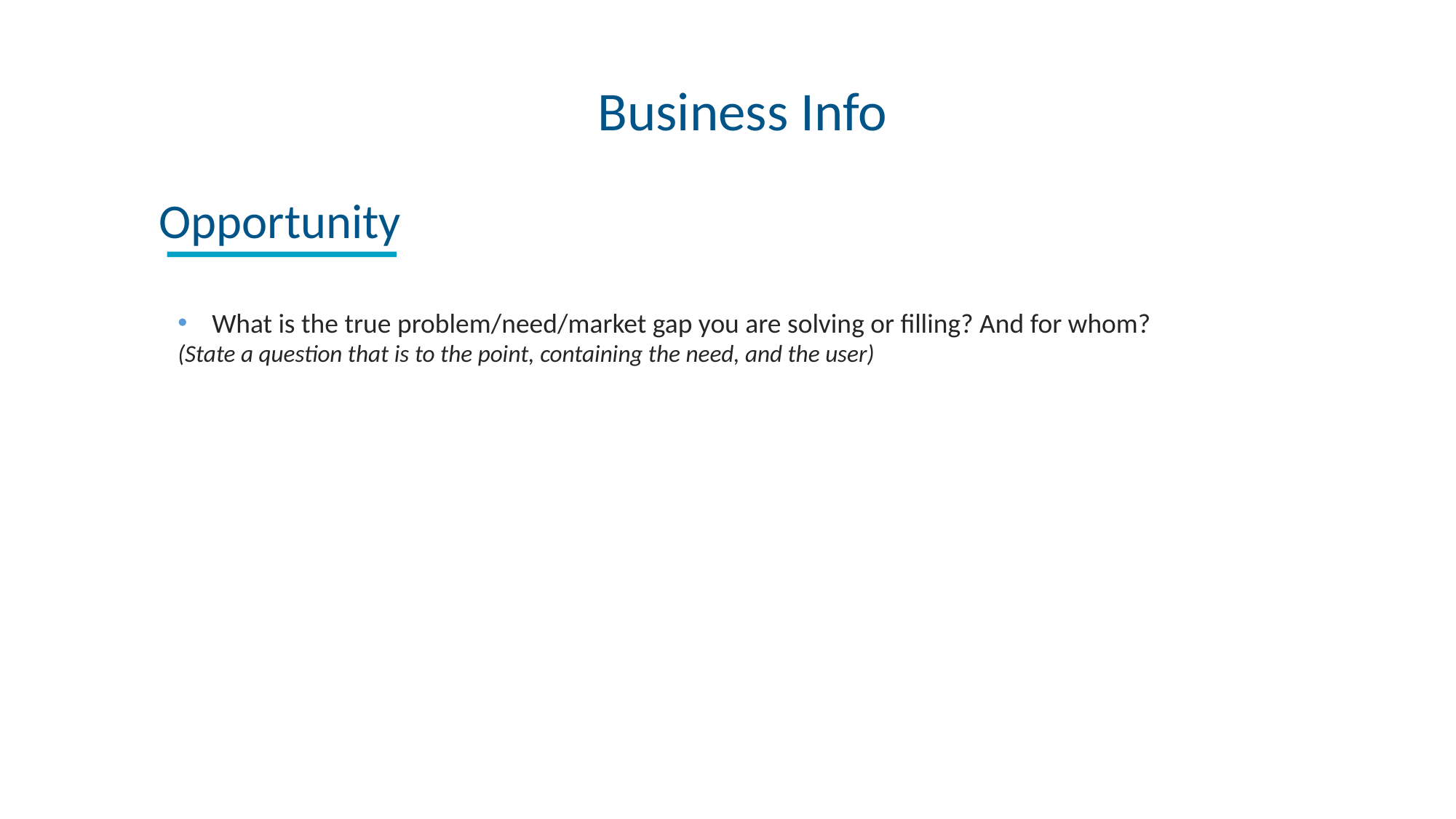

Business Info
Opportunity

What is the true problem/need/market gap you are solving or filling? And for whom?
(State a question that is to the point, containing the need, and the user)